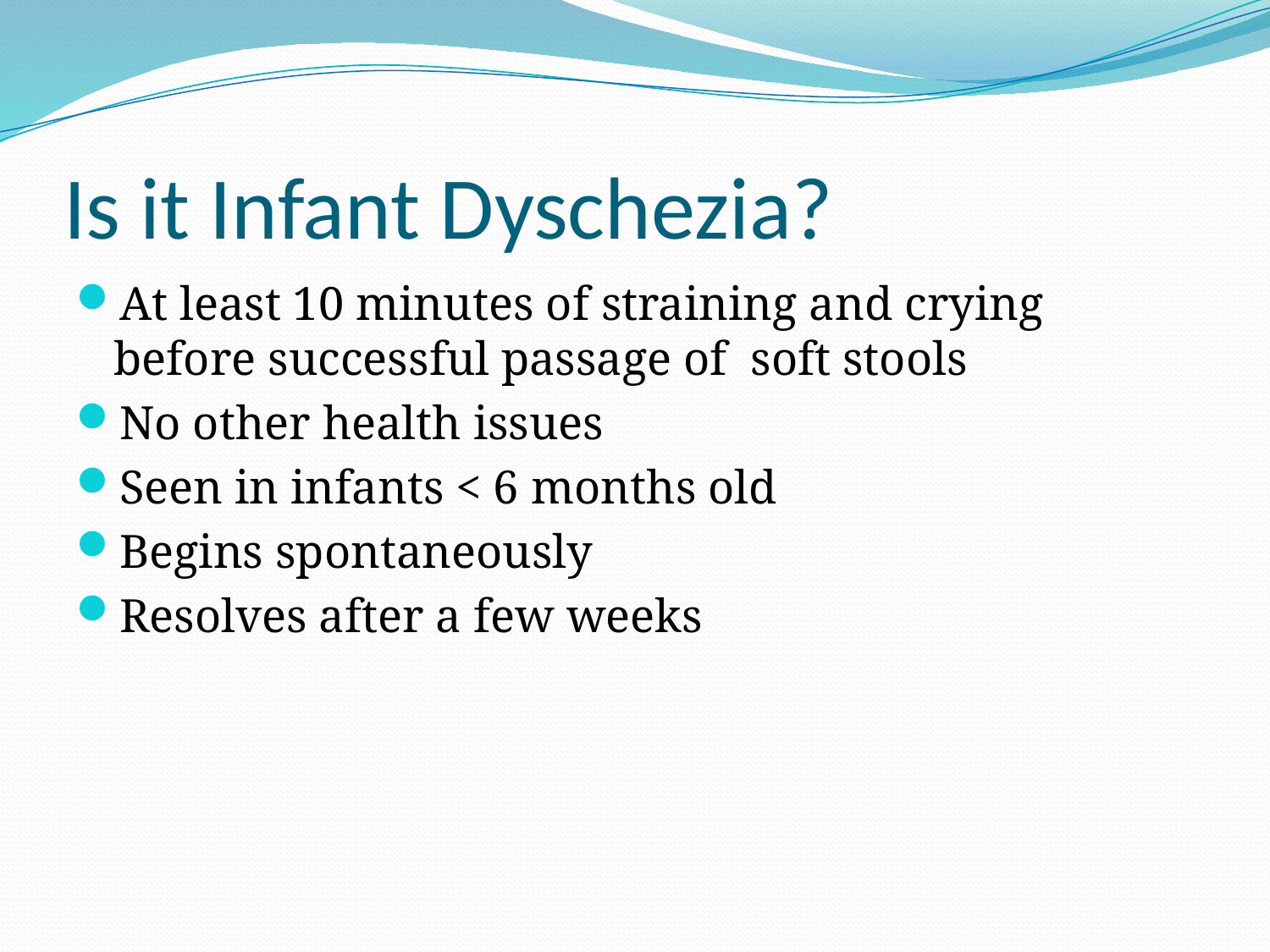

# Is it Infant Dyschezia?
At least 10 minutes of straining and crying before successful passage of  soft stools
No other health issues
Seen in infants < 6 months old
Begins spontaneously
Resolves after a few weeks